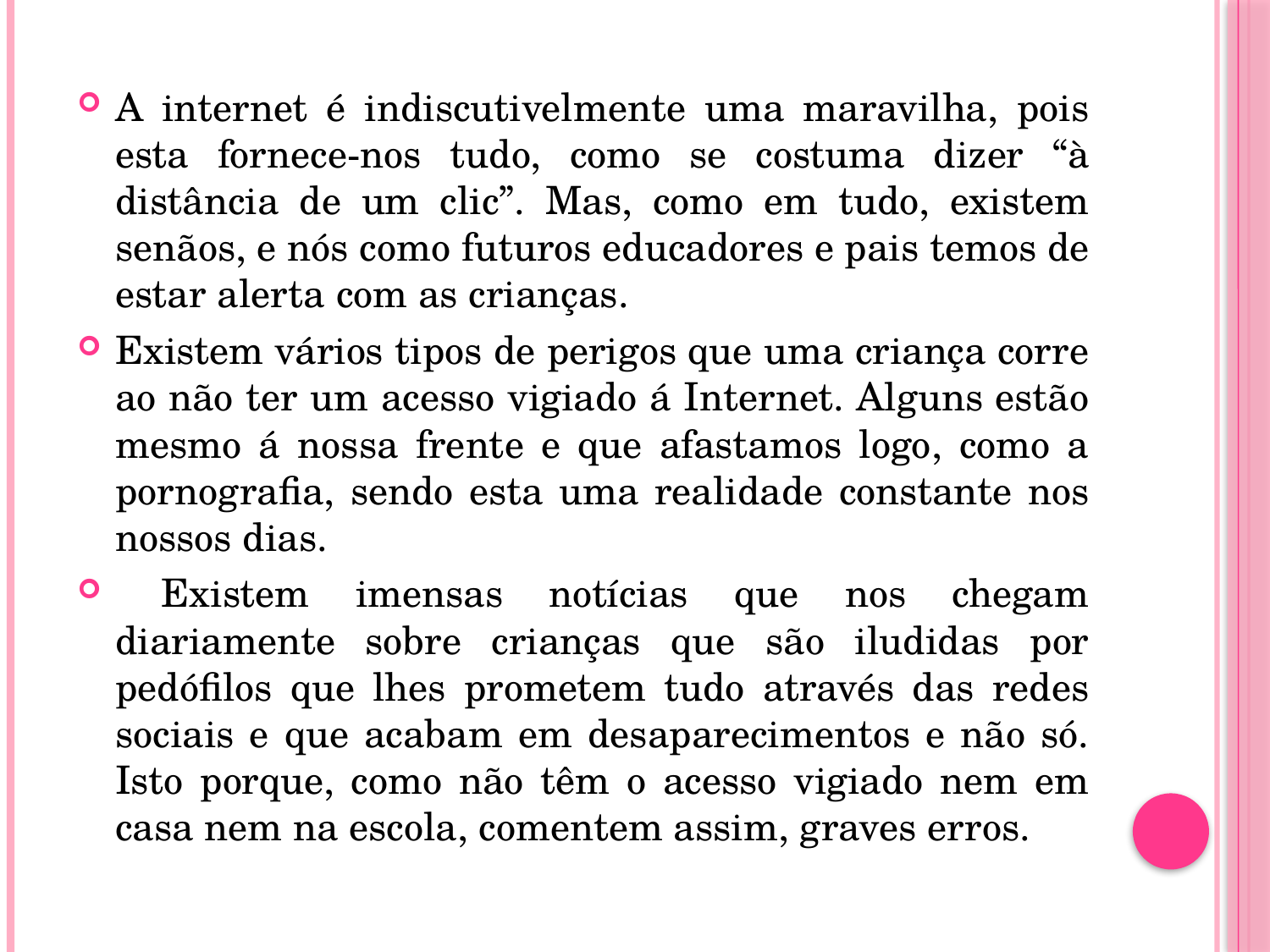

A internet é indiscutivelmente uma maravilha, pois esta fornece-nos tudo, como se costuma dizer “à distância de um clic”. Mas, como em tudo, existem senãos, e nós como futuros educadores e pais temos de estar alerta com as crianças.
Existem vários tipos de perigos que uma criança corre ao não ter um acesso vigiado á Internet. Alguns estão mesmo á nossa frente e que afastamos logo, como a pornografia, sendo esta uma realidade constante nos nossos dias.
 Existem imensas notícias que nos chegam diariamente sobre crianças que são iludidas por pedófilos que lhes prometem tudo através das redes sociais e que acabam em desaparecimentos e não só. Isto porque, como não têm o acesso vigiado nem em casa nem na escola, comentem assim, graves erros.